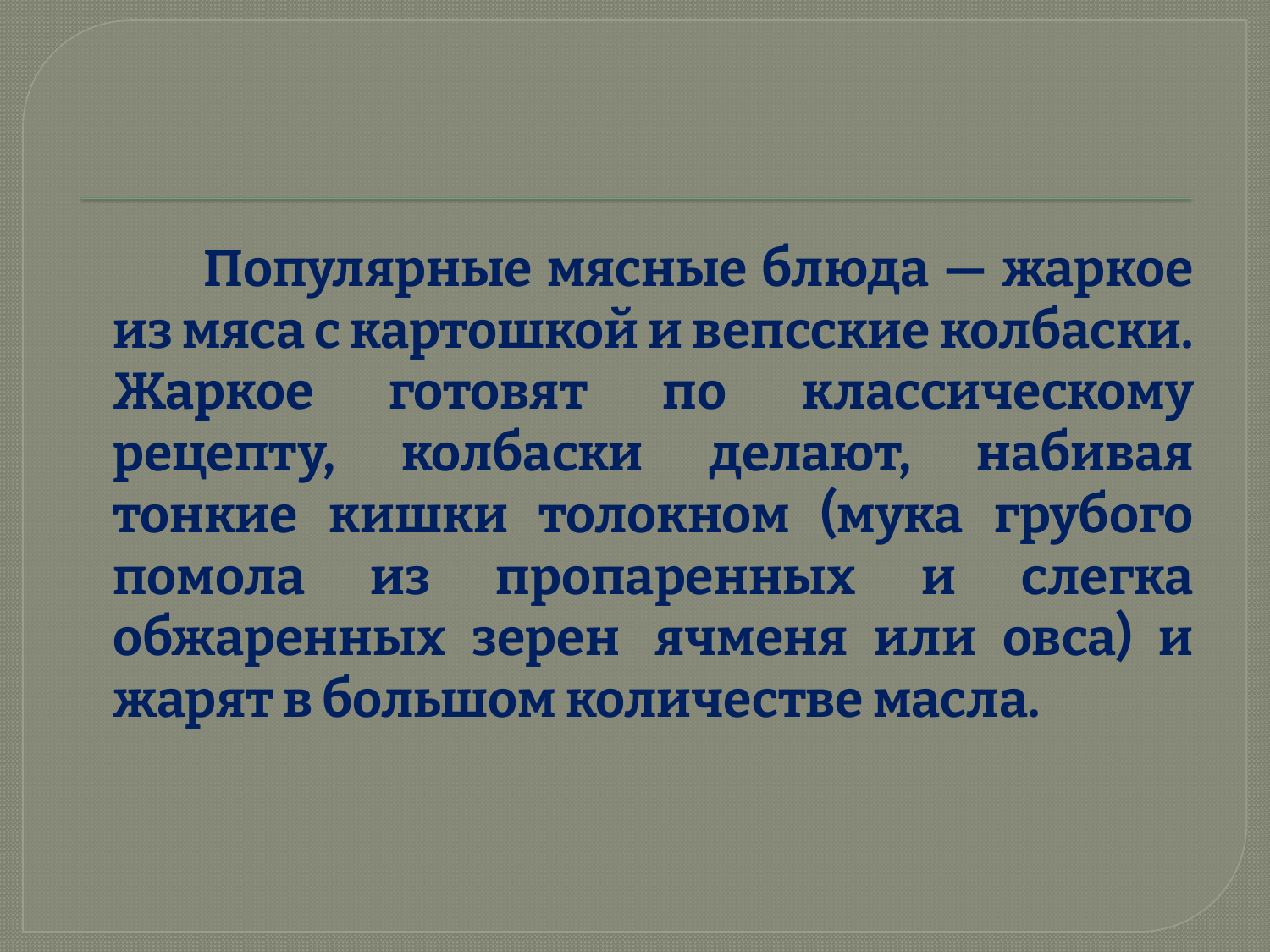

#
         Популярные мясные блюда ― жаркое из мяса с картошкой и вепсские колбаски. Жаркое готовят по классическому рецепту, колбаски делают, набивая тонкие кишки толокном (мука грубого помола из пропаренных и слегка обжаренных зерен  ячменя или овса) и жарят в большом количестве масла.